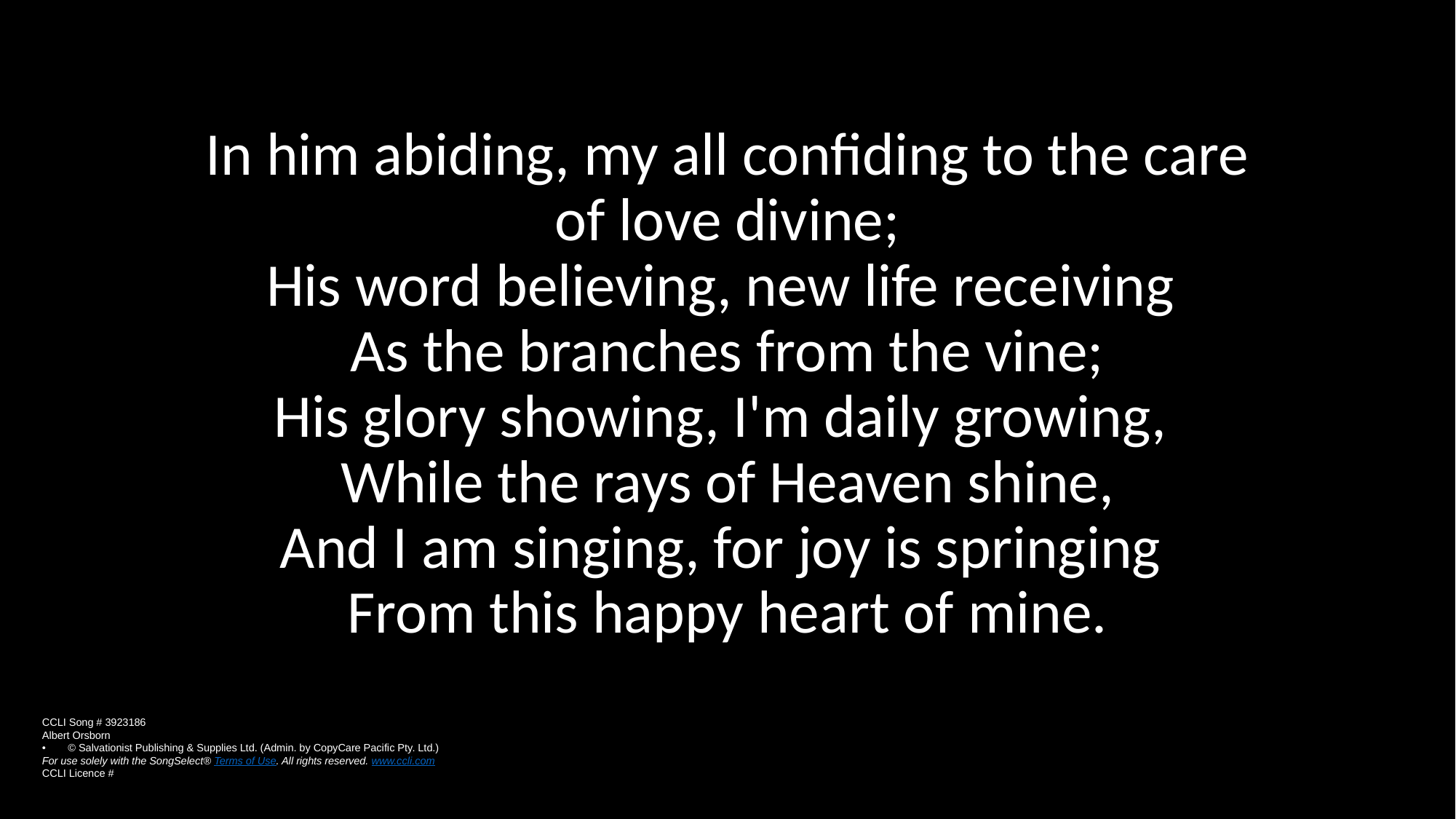

In him abiding, my all confiding to the care of love divine;
His word believing, new life receiving
As the branches from the vine;
His glory showing, I'm daily growing,
While the rays of Heaven shine,
And I am singing, for joy is springing
From this happy heart of mine.
CCLI Song # 3923186
Albert Orsborn
© Salvationist Publishing & Supplies Ltd. (Admin. by CopyCare Pacific Pty. Ltd.)
For use solely with the SongSelect® Terms of Use. All rights reserved. www.ccli.com
CCLI Licence #